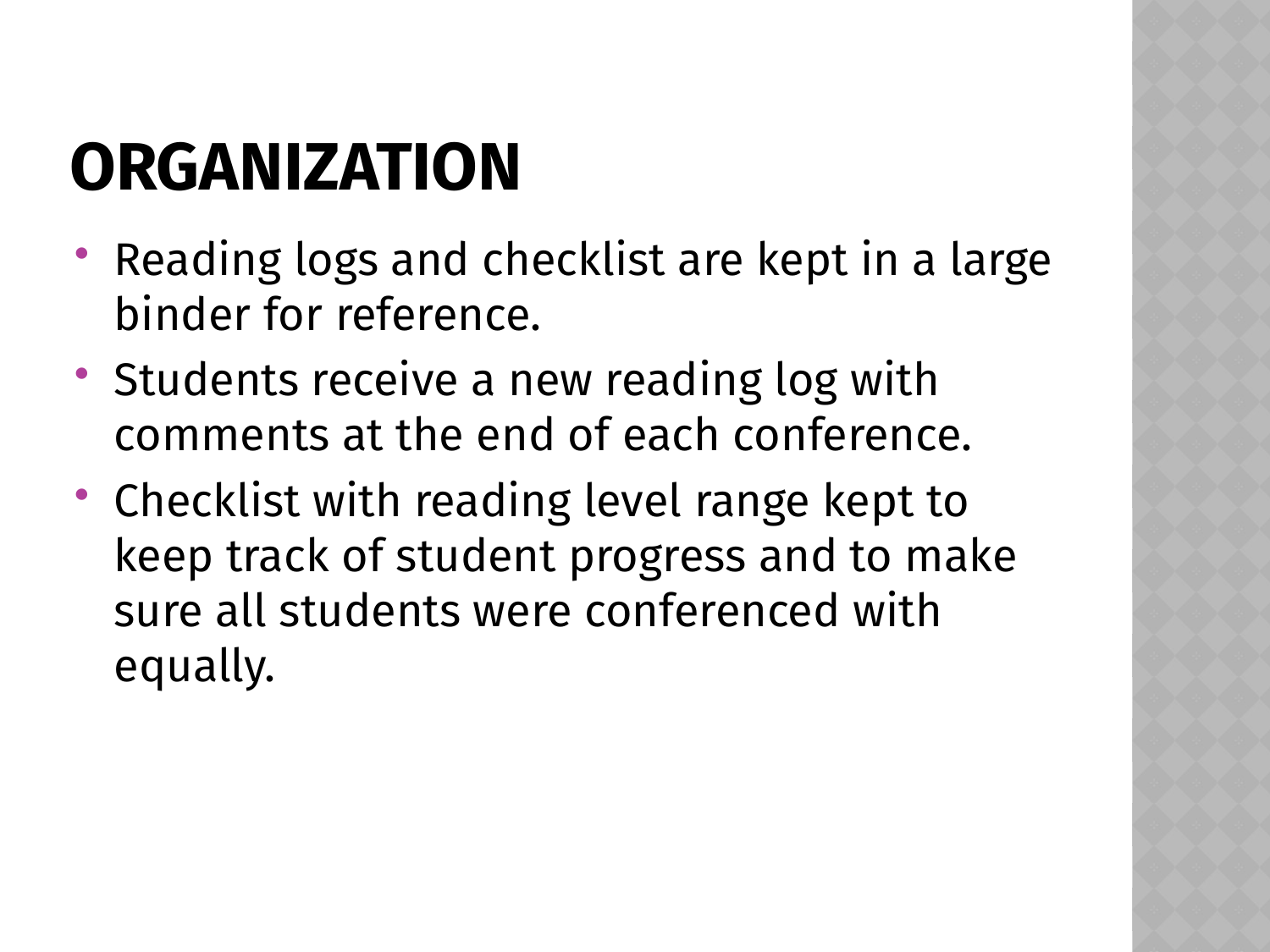

# Organization
Reading logs and checklist are kept in a large binder for reference.
Students receive a new reading log with comments at the end of each conference.
Checklist with reading level range kept to keep track of student progress and to make sure all students were conferenced with equally.